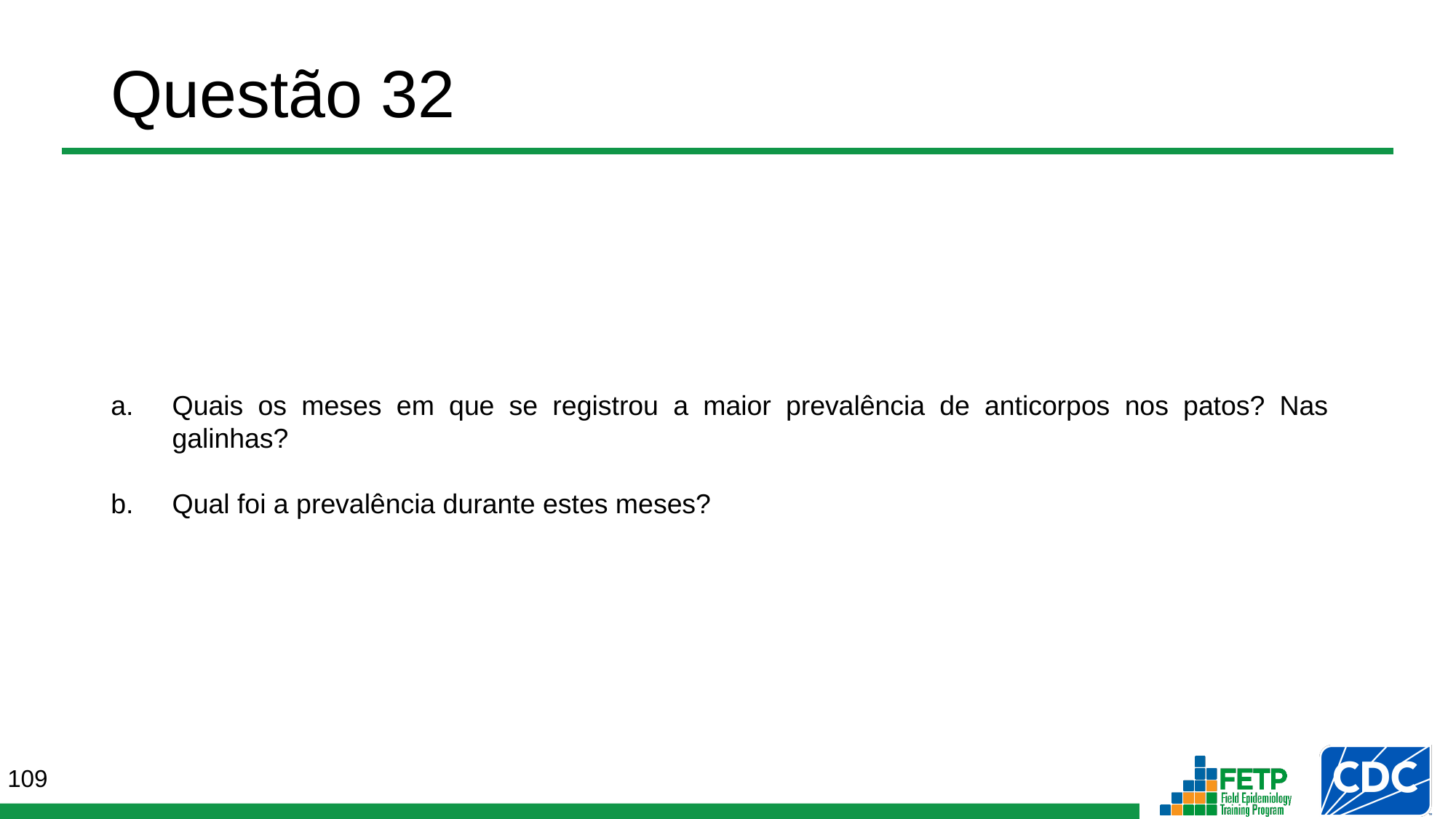

# Questão 32
Quais os meses em que se registrou a maior prevalência de anticorpos nos patos? Nas galinhas?

Qual foi a prevalência durante estes meses?